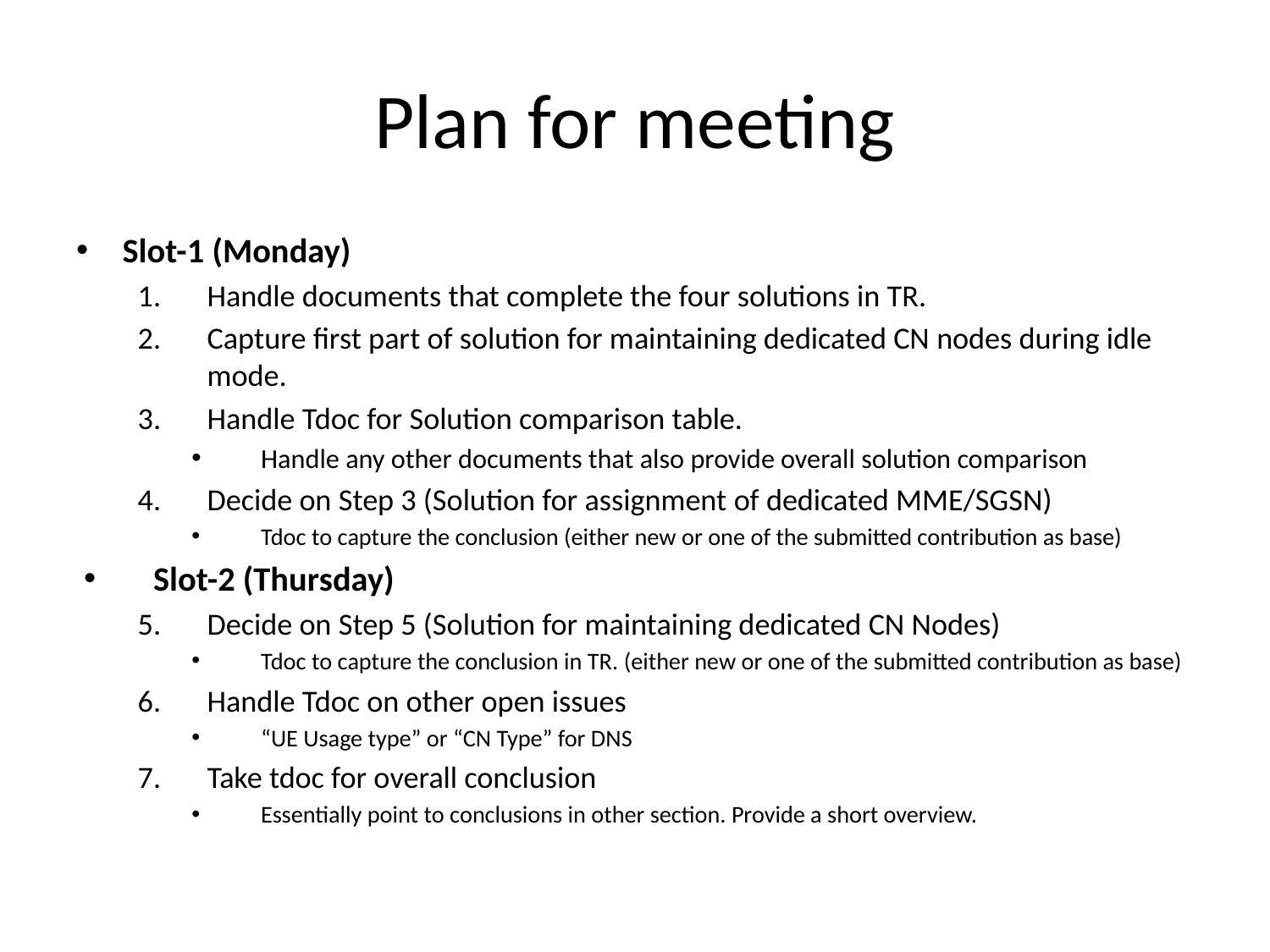

# Plan for meeting
Slot-1 (Monday)
Handle documents that complete the four solutions in TR.
Capture first part of solution for maintaining dedicated CN nodes during idle mode.
Handle Tdoc for Solution comparison table.
Handle any other documents that also provide overall solution comparison
Decide on Step 3 (Solution for assignment of dedicated MME/SGSN)
Tdoc to capture the conclusion (either new or one of the submitted contribution as base)
Slot-2 (Thursday)
Decide on Step 5 (Solution for maintaining dedicated CN Nodes)
Tdoc to capture the conclusion in TR. (either new or one of the submitted contribution as base)
Handle Tdoc on other open issues
“UE Usage type” or “CN Type” for DNS
Take tdoc for overall conclusion
Essentially point to conclusions in other section. Provide a short overview.